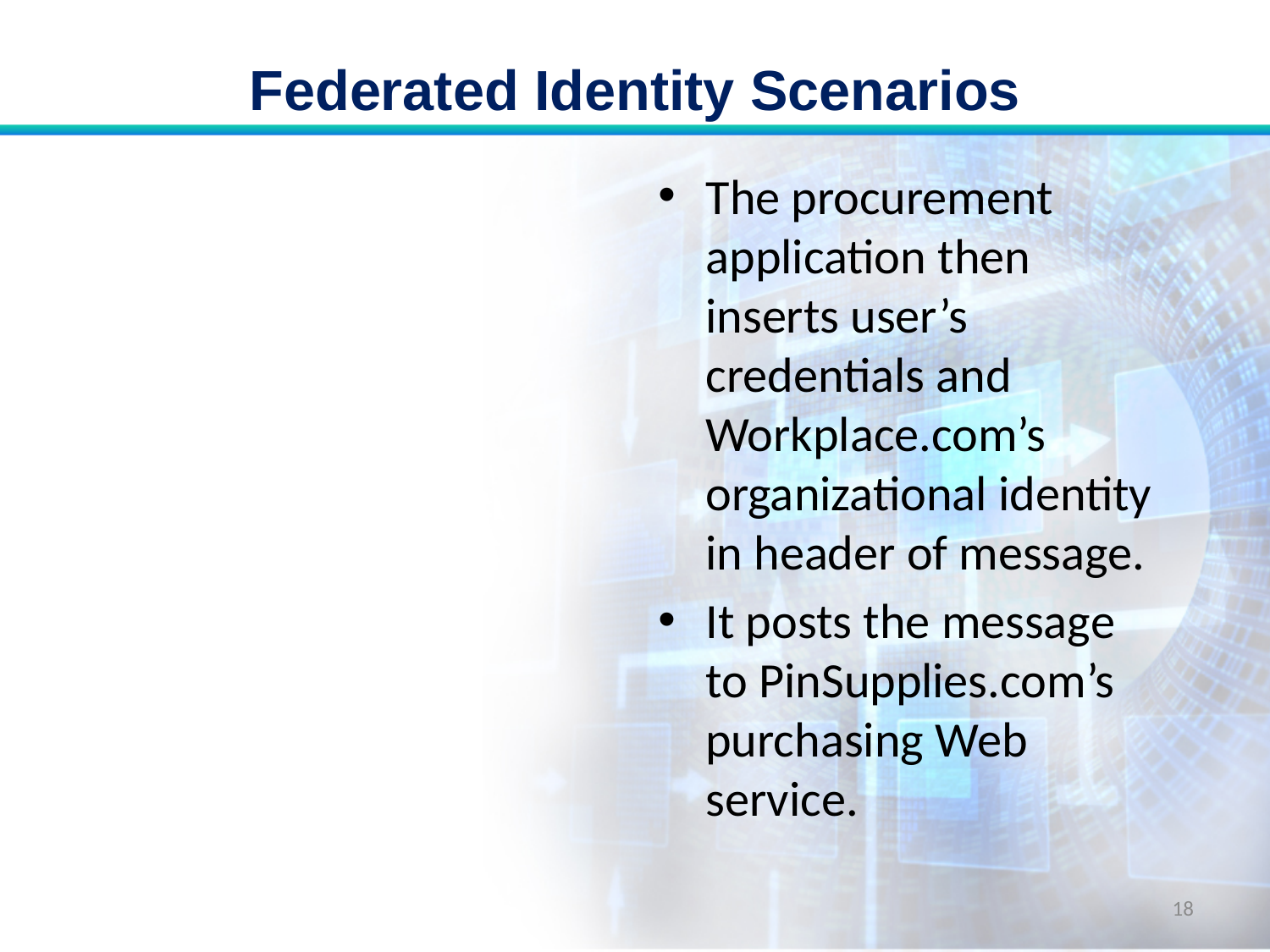

# Federated Identity Scenarios
The procurement application then inserts user’s credentials and  Workplace.com’s organizational identity in header of message.
It posts the message to PinSupplies.com’s purchasing Web service.
18